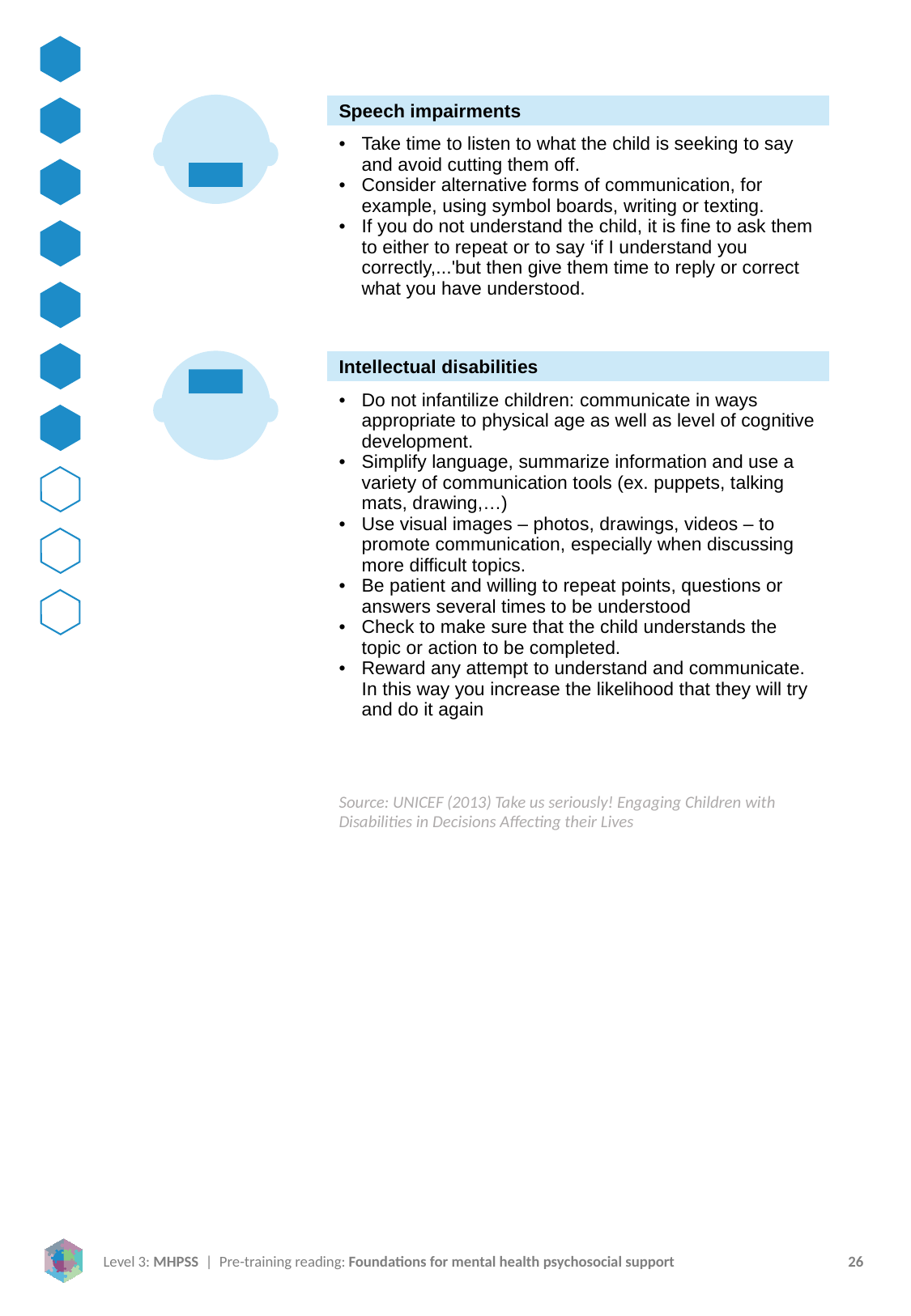

| Speech impairments |
| --- |
| Take time to listen to what the child is seeking to say and avoid cutting them off. Consider alternative forms of communication, for example, using symbol boards, writing or texting. If you do not understand the child, it is fine to ask them to either to repeat or to say ‘if I understand you correctly,...'but then give them time to reply or correct what you have understood. |

| Intellectual disabilities |
| --- |
| Do not infantilize children: communicate in ways appropriate to physical age as well as level of cognitive development. Simplify language, summarize information and use a variety of communication tools (ex. puppets, talking mats, drawing,…) Use visual images – photos, drawings, videos – to promote communication, especially when discussing more difficult topics. Be patient and willing to repeat points, questions or answers several times to be understood Check to make sure that the child understands the topic or action to be completed. Reward any attempt to understand and communicate. In this way you increase the likelihood that they will try and do it again |

Source: UNICEF (2013) Take us seriously! Engaging Children with Disabilities in Decisions Affecting their Lives